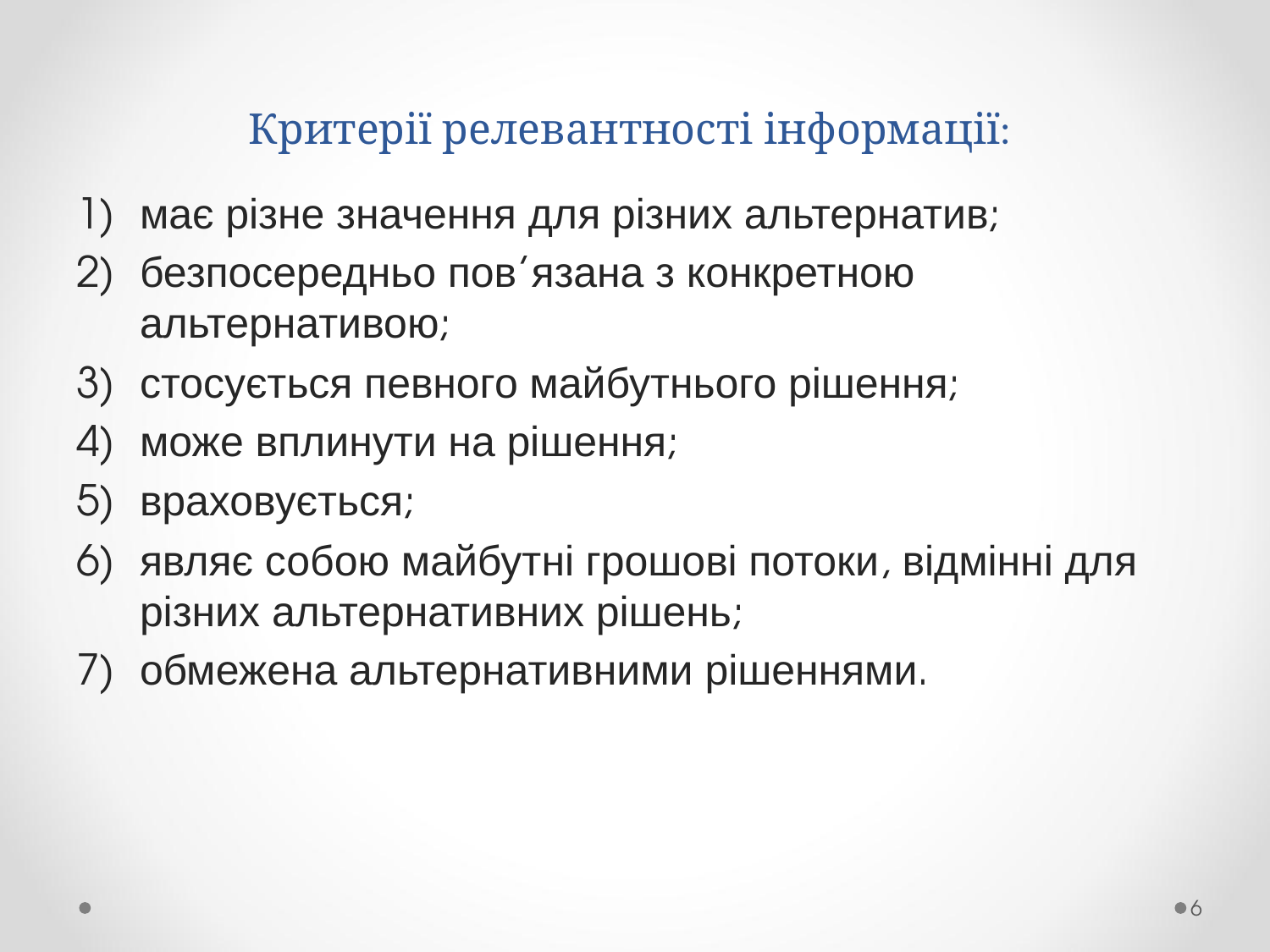

# Критерії релевантності інформації:
має різне значення для різних альтернатив;
безпосередньо пов’язана з конкретною альтернативою;
стосується певного майбутнього рішення;
може вплинути на рішення;
враховується;
являє собою майбутні грошові потоки, відмінні для різних альтернативних рішень;
обмежена альтернативними рішеннями.

6